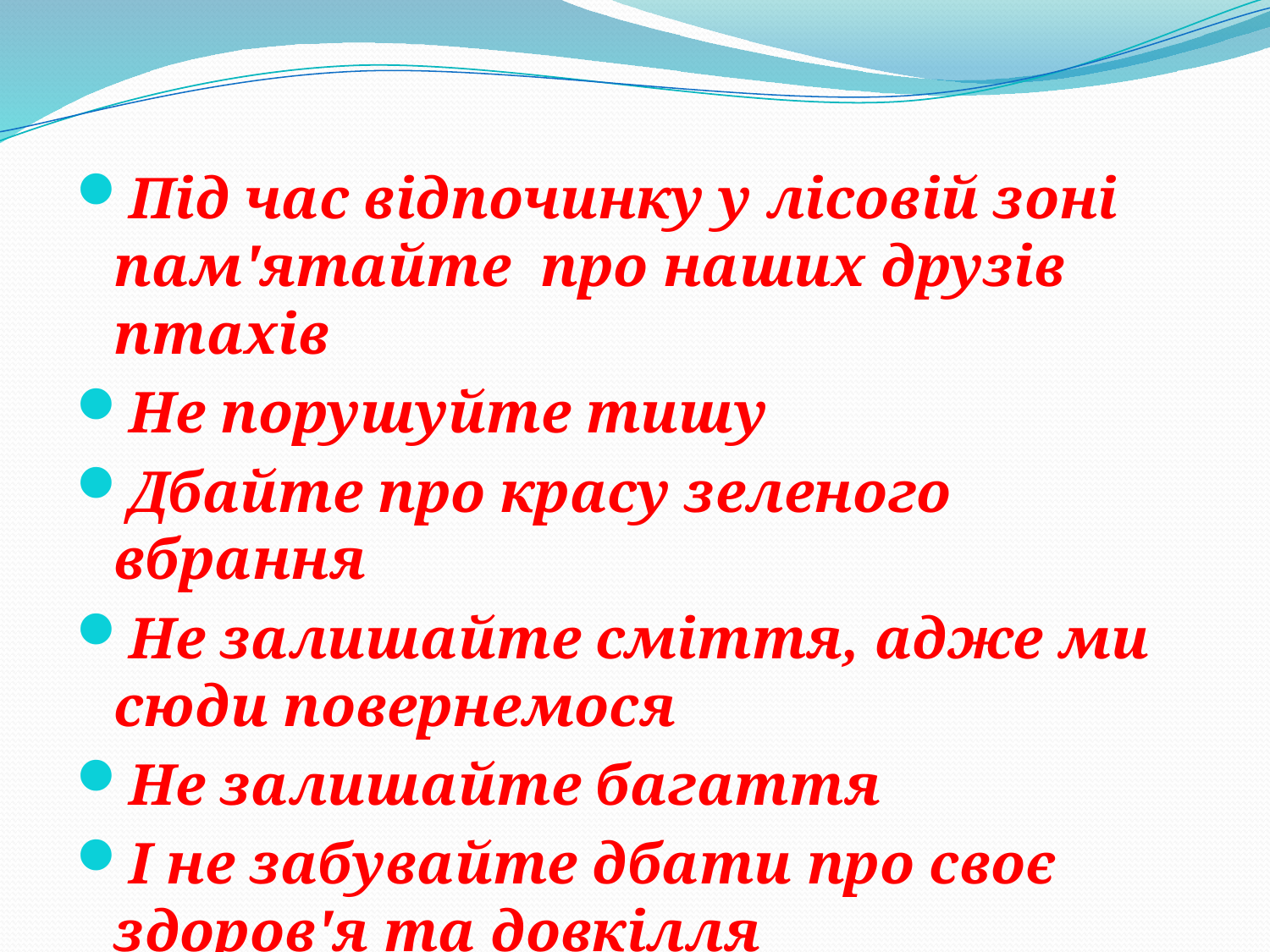

Під час відпочинку у лісовій зоні пам'ятайте  про наших друзів птахів
Не порушуйте тишу
Дбайте про красу зеленого вбрання
Не залишайте сміття, адже ми сюди повернемося
Не залишайте багаття
І не забувайте дбати про своє здоров'я та довкілля